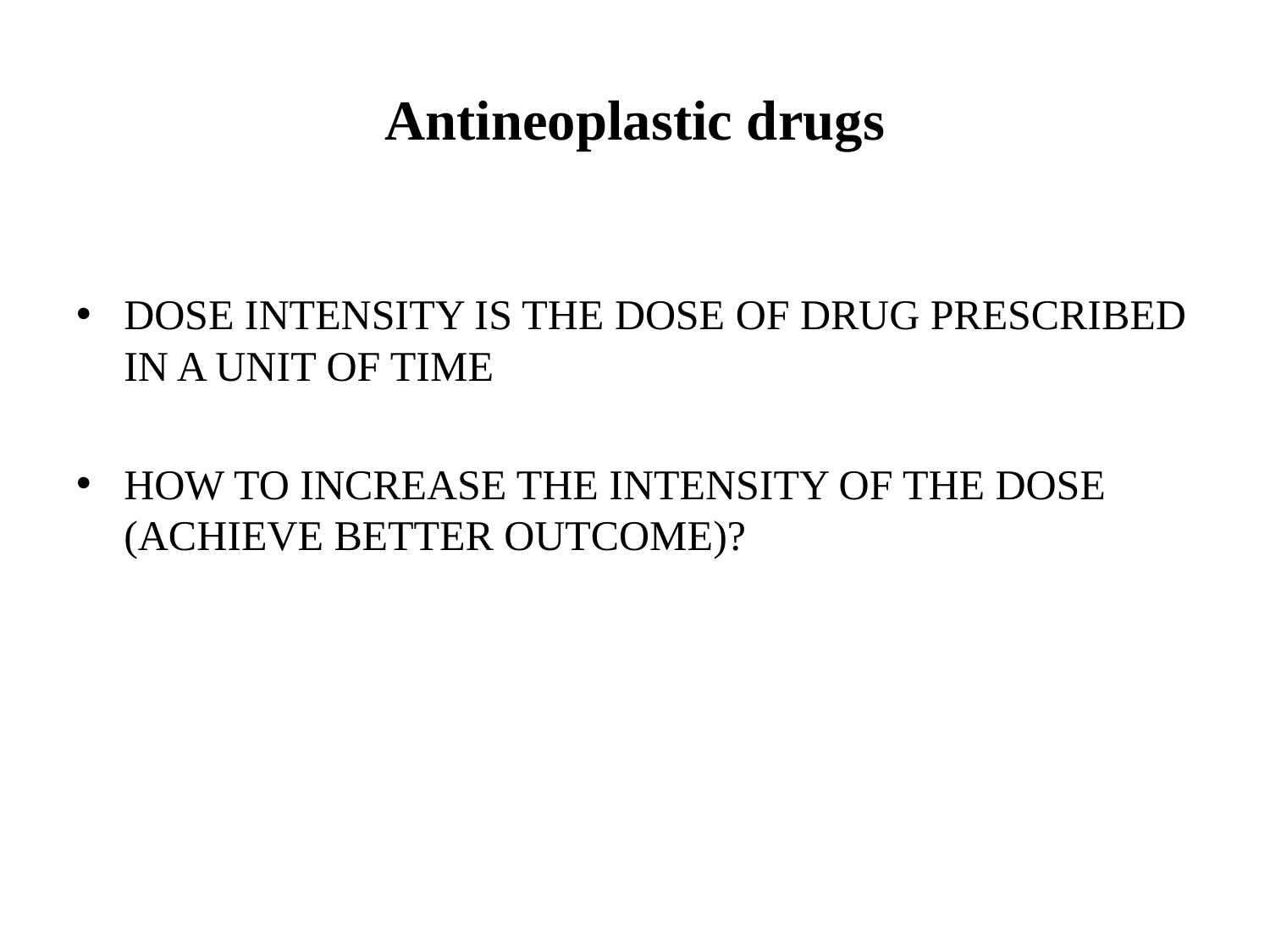

# Antineoplastic drugs

DOSE INTENSITY IS THE DOSE OF DRUG PRESCRIBED IN A UNIT OF TIME

HOW TO INCREASE THE INTENSITY OF THE DOSE (ACHIEVE BETTER OUTCOME)?